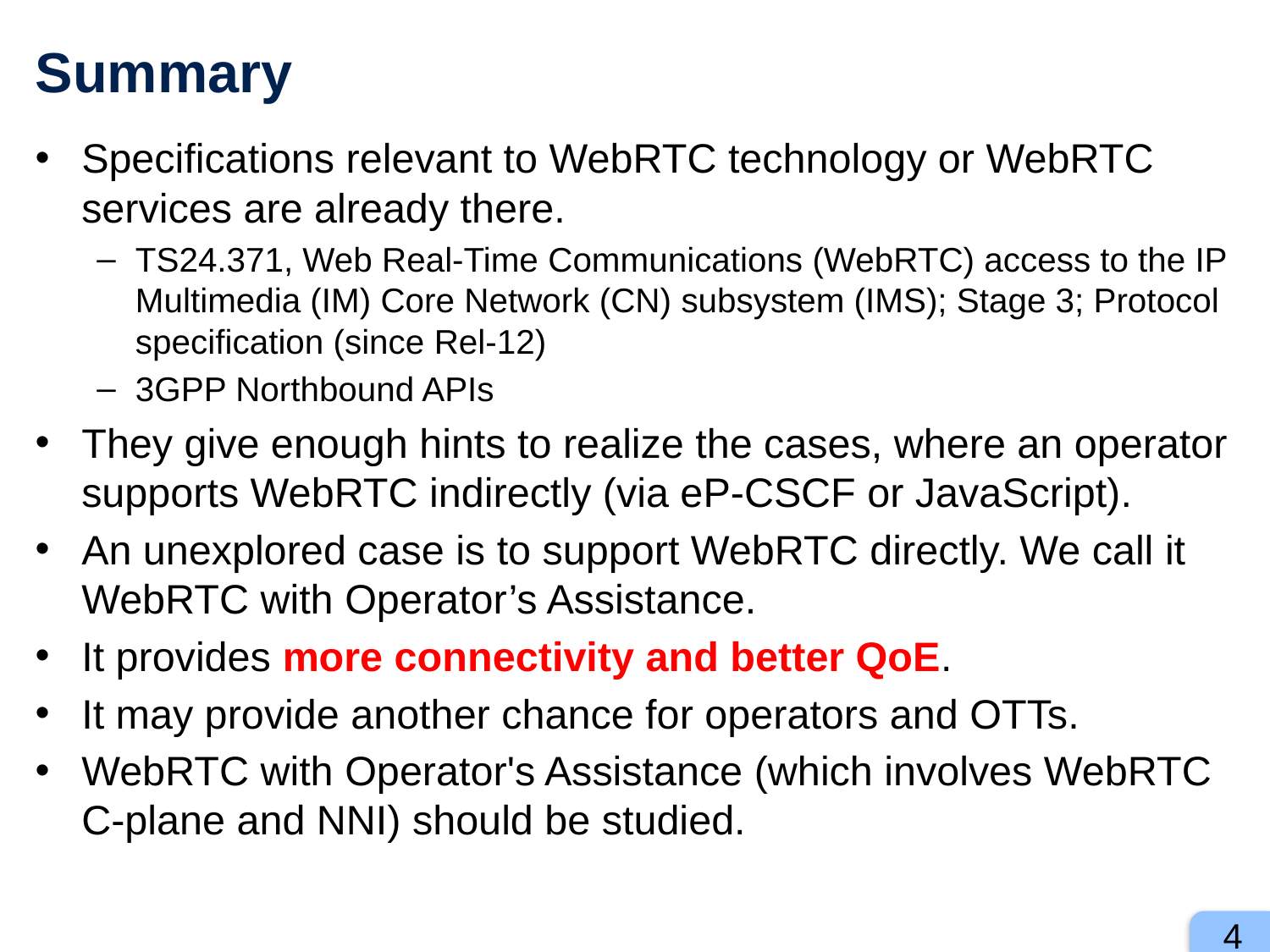

# Summary
Specifications relevant to WebRTC technology or WebRTC services are already there.
TS24.371, Web Real-Time Communications (WebRTC) access to the IP Multimedia (IM) Core Network (CN) subsystem (IMS); Stage 3; Protocol specification (since Rel-12)
3GPP Northbound APIs
They give enough hints to realize the cases, where an operator supports WebRTC indirectly (via eP-CSCF or JavaScript).
An unexplored case is to support WebRTC directly. We call it WebRTC with Operator’s Assistance.
It provides more connectivity and better QoE.
It may provide another chance for operators and OTTs.
WebRTC with Operator's Assistance (which involves WebRTC C-plane and NNI) should be studied.
4